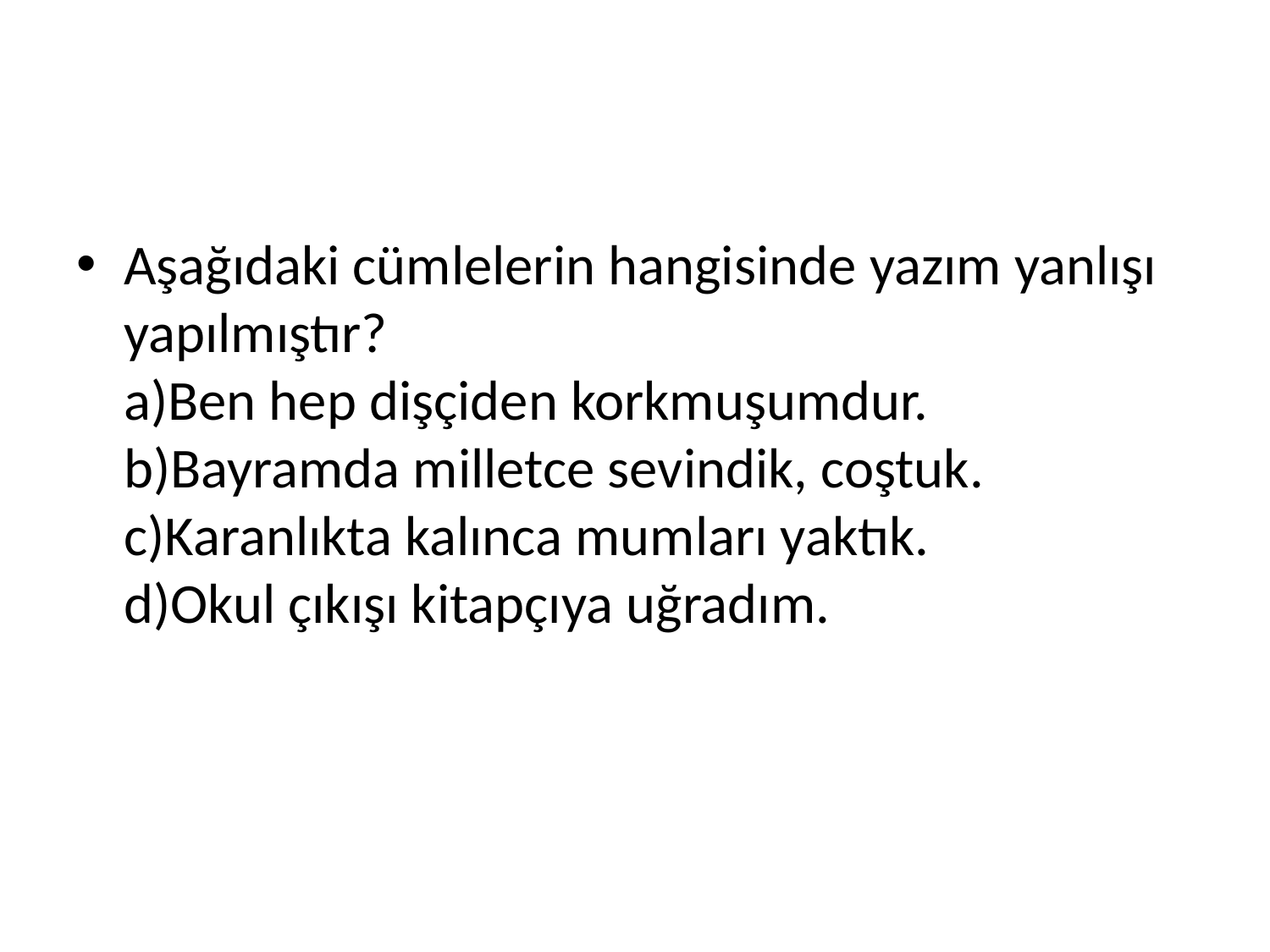

#
Aşağıdaki cümlelerin hangisinde yazım yanlışı yapılmıştır? 
a)Ben hep dişçiden korkmuşumdur. 
b)Bayramda milletce sevindik, coştuk. 
c)Karanlıkta kalınca mumları yaktık. 
d)Okul çıkışı kitapçıya uğradım.